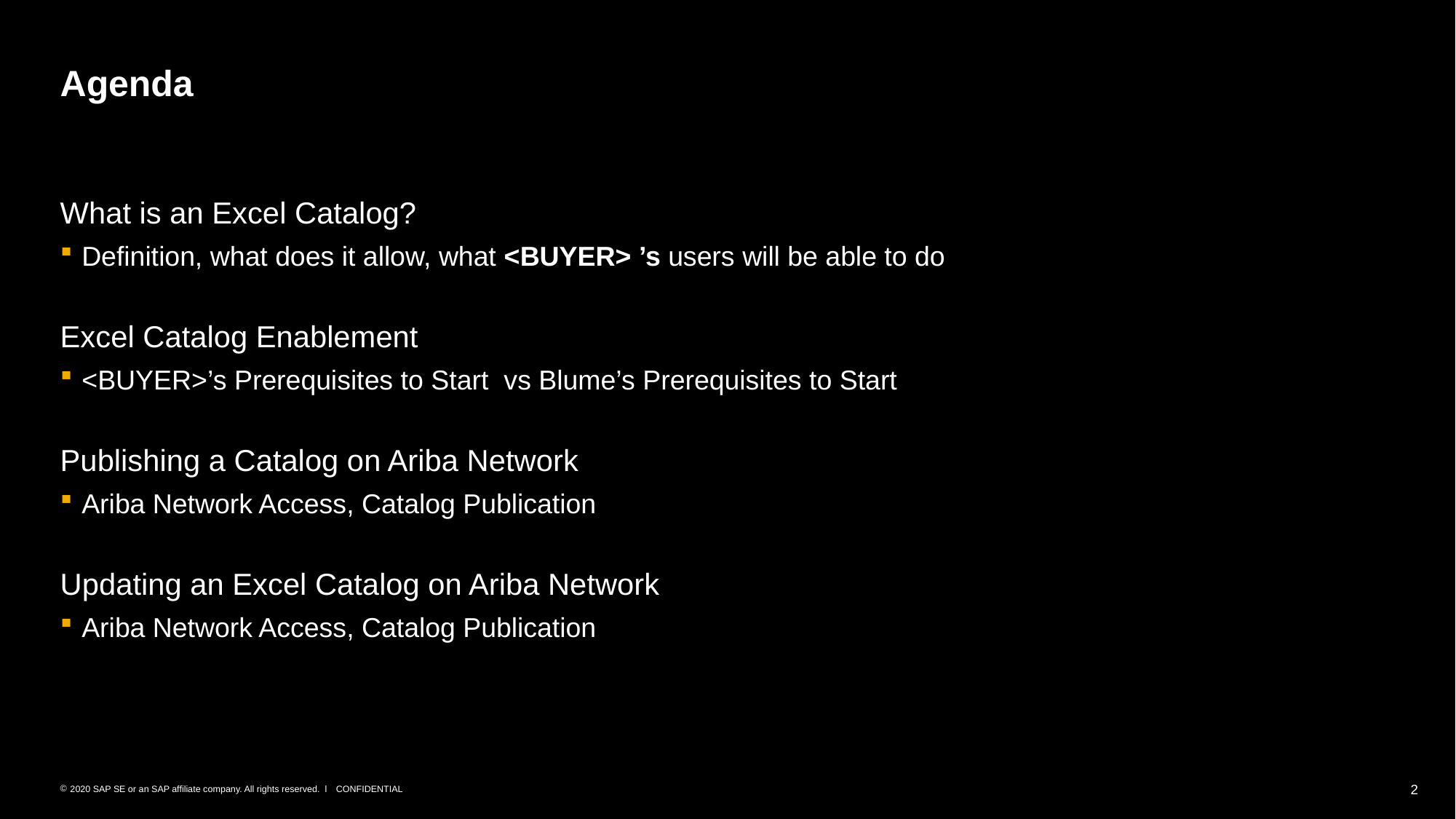

# Agenda
What is an Excel Catalog?
Definition, what does it allow, what <BUYER> ’s users will be able to do
Excel Catalog Enablement
<BUYER>’s Prerequisites to Start  vs Blume’s Prerequisites to Start
Publishing a Catalog on Ariba Network
Ariba Network Access, Catalog Publication
Updating an Excel Catalog on Ariba Network
Ariba Network Access, Catalog Publication